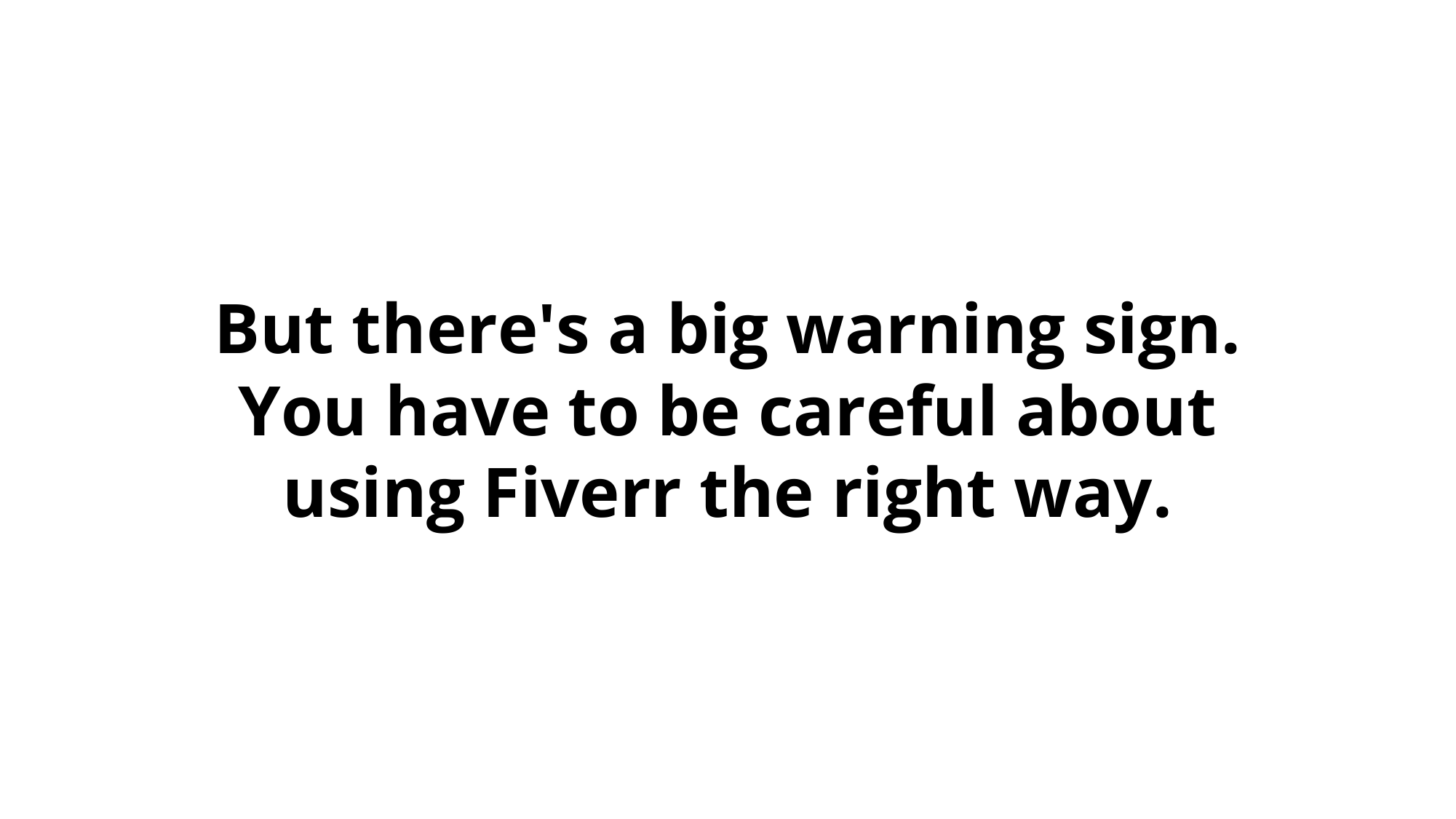

But there's a big warning sign. You have to be careful about using Fiverr the right way.